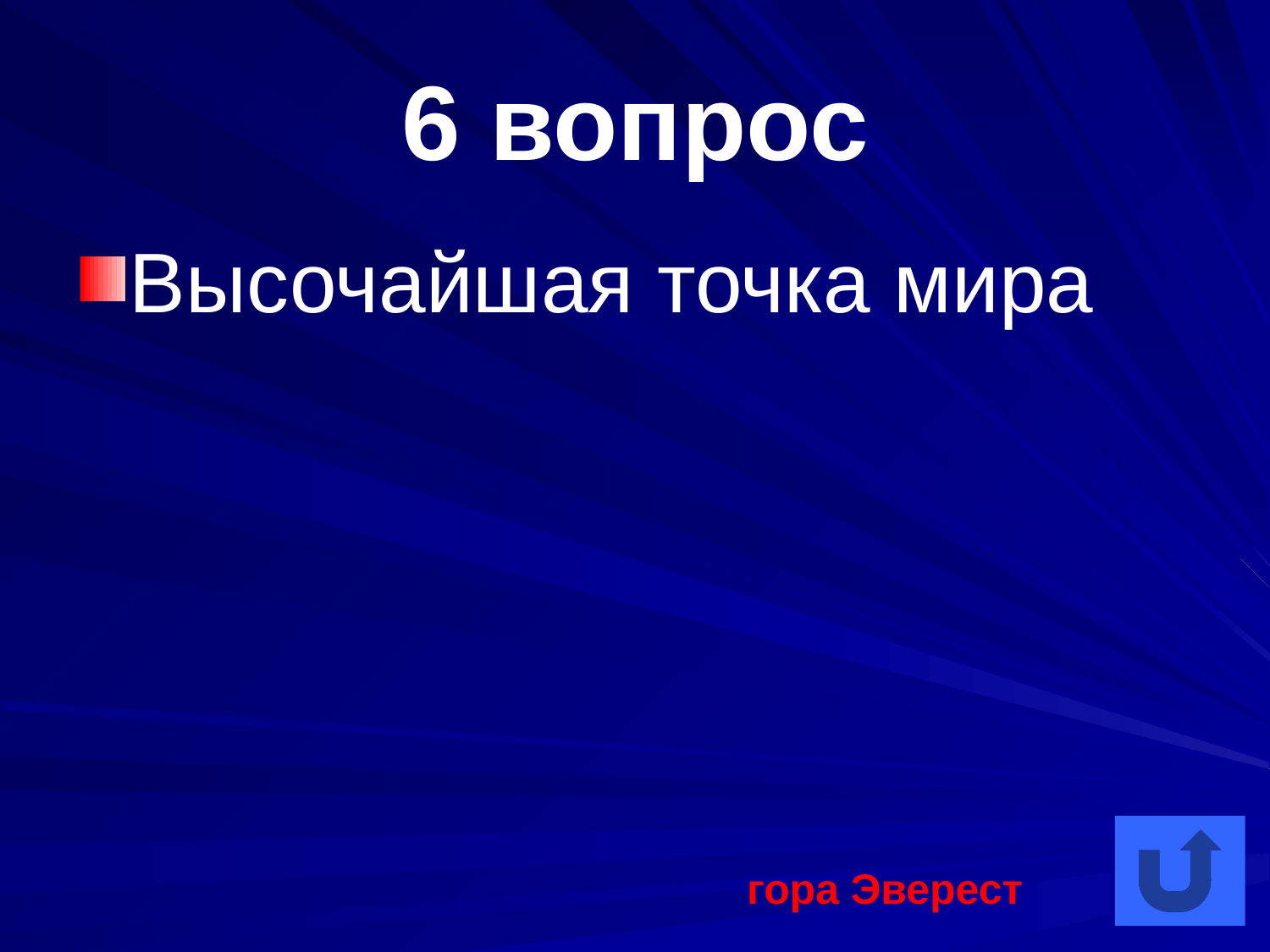

# 6 вопрос
Высочайшая точка мира

гора Эверест